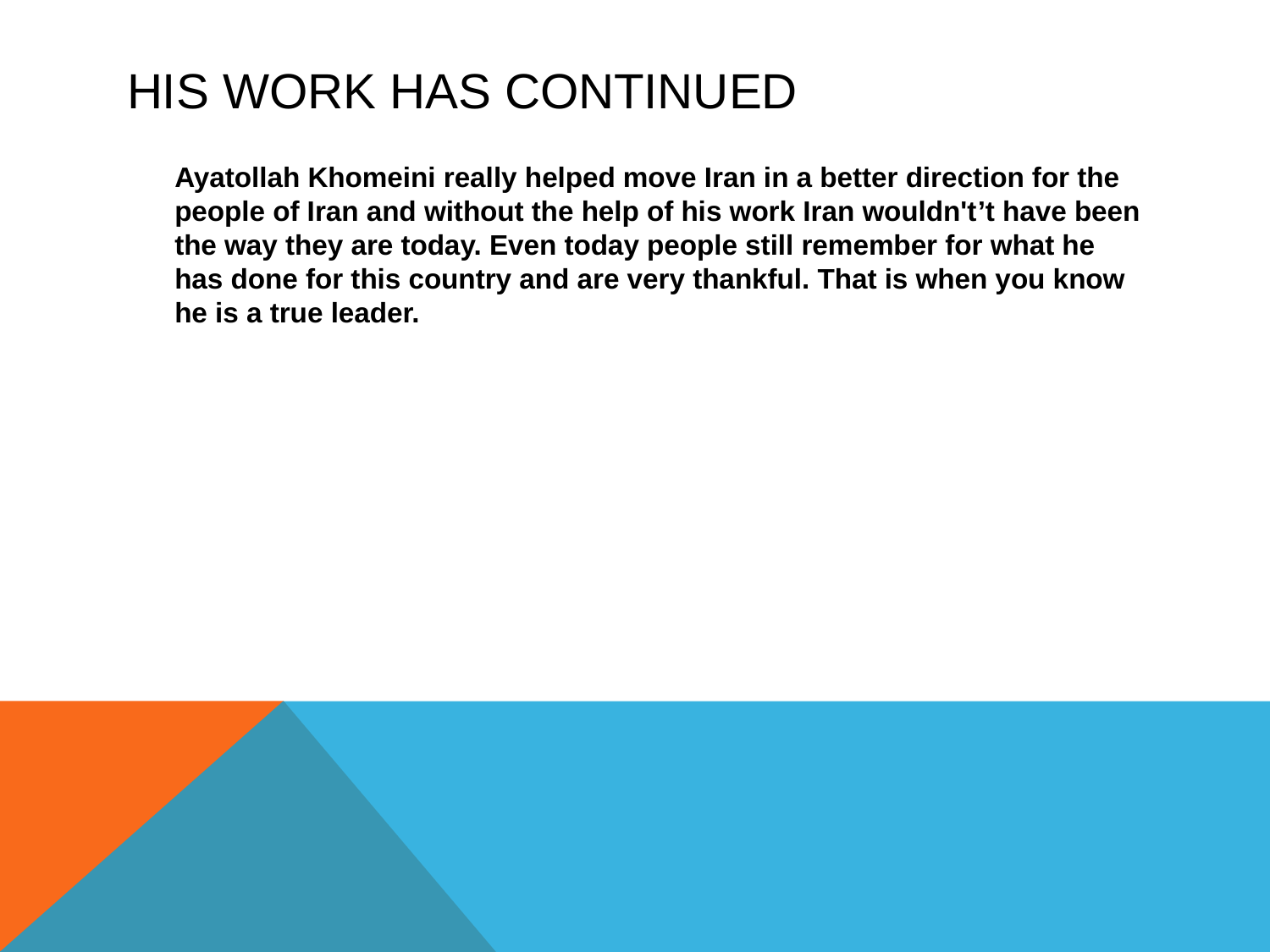

# His work has continued
	Ayatollah Khomeini really helped move Iran in a better direction for the people of Iran and without the help of his work Iran wouldn't’t have been the way they are today. Even today people still remember for what he has done for this country and are very thankful. That is when you know he is a true leader.